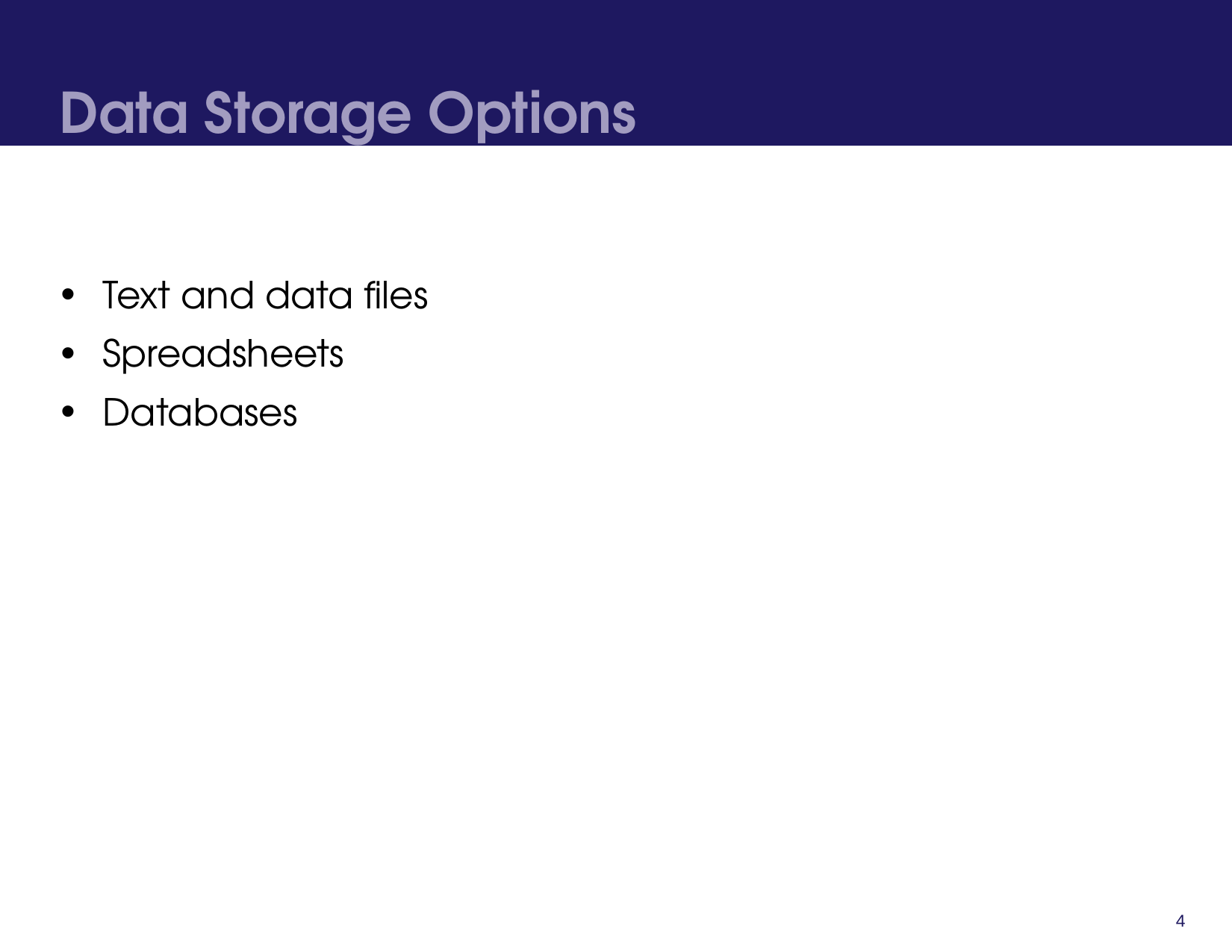

# Data Storage Options
Text and data files
Spreadsheets
Databases
4